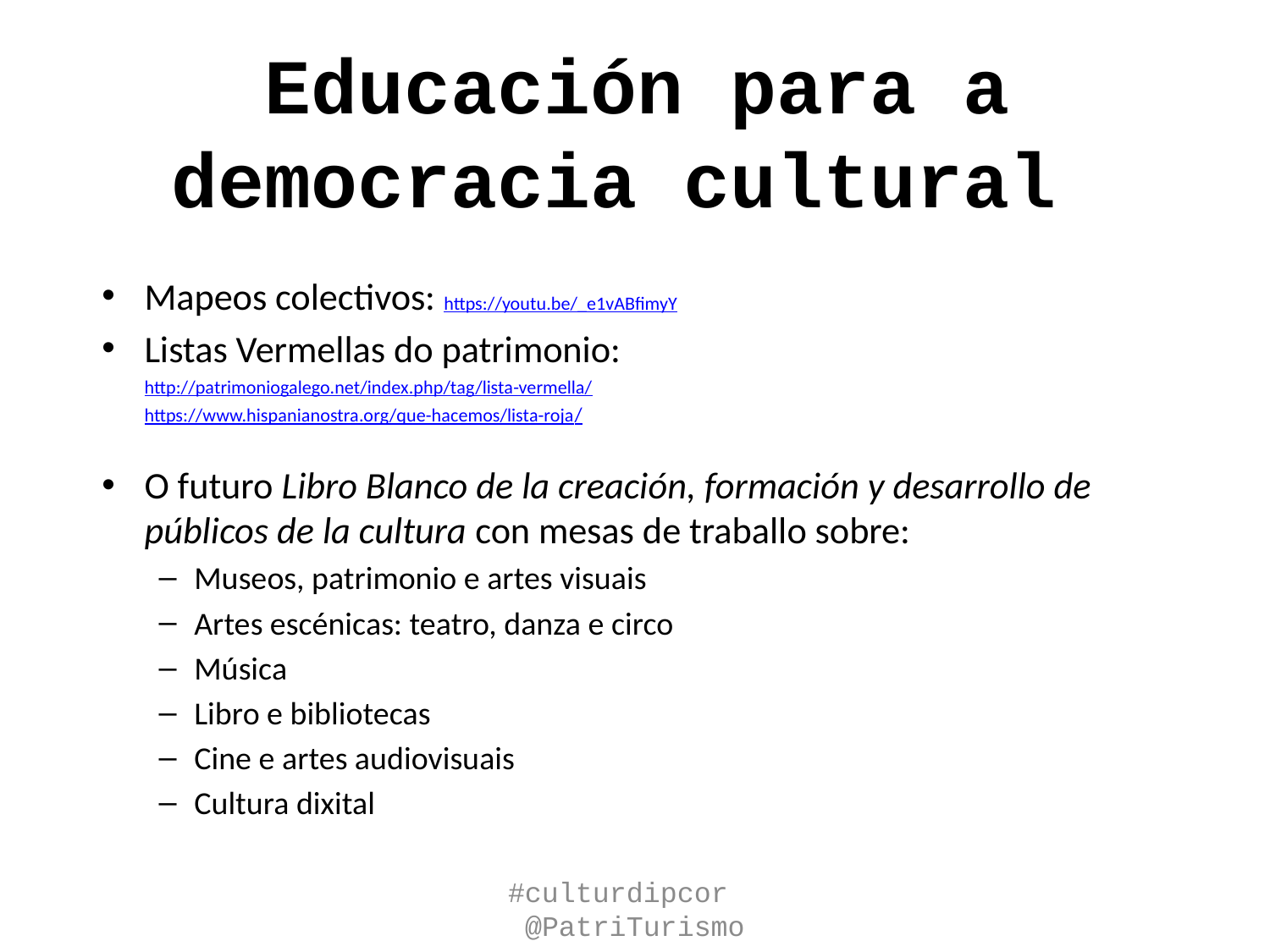

# Educación para a democracia cultural
Mapeos colectivos: https://youtu.be/_e1vABfimyY
Listas Vermellas do patrimonio:
		http://patrimoniogalego.net/index.php/tag/lista-vermella/
		https://www.hispanianostra.org/que-hacemos/lista-roja/

O futuro Libro Blanco de la creación, formación y desarrollo de públicos de la cultura con mesas de traballo sobre:
Museos, patrimonio e artes visuais
Artes escénicas: teatro, danza e circo
Música
Libro e bibliotecas
Cine e artes audiovisuais
Cultura dixital

#culturdipcor   @PatriTurismo